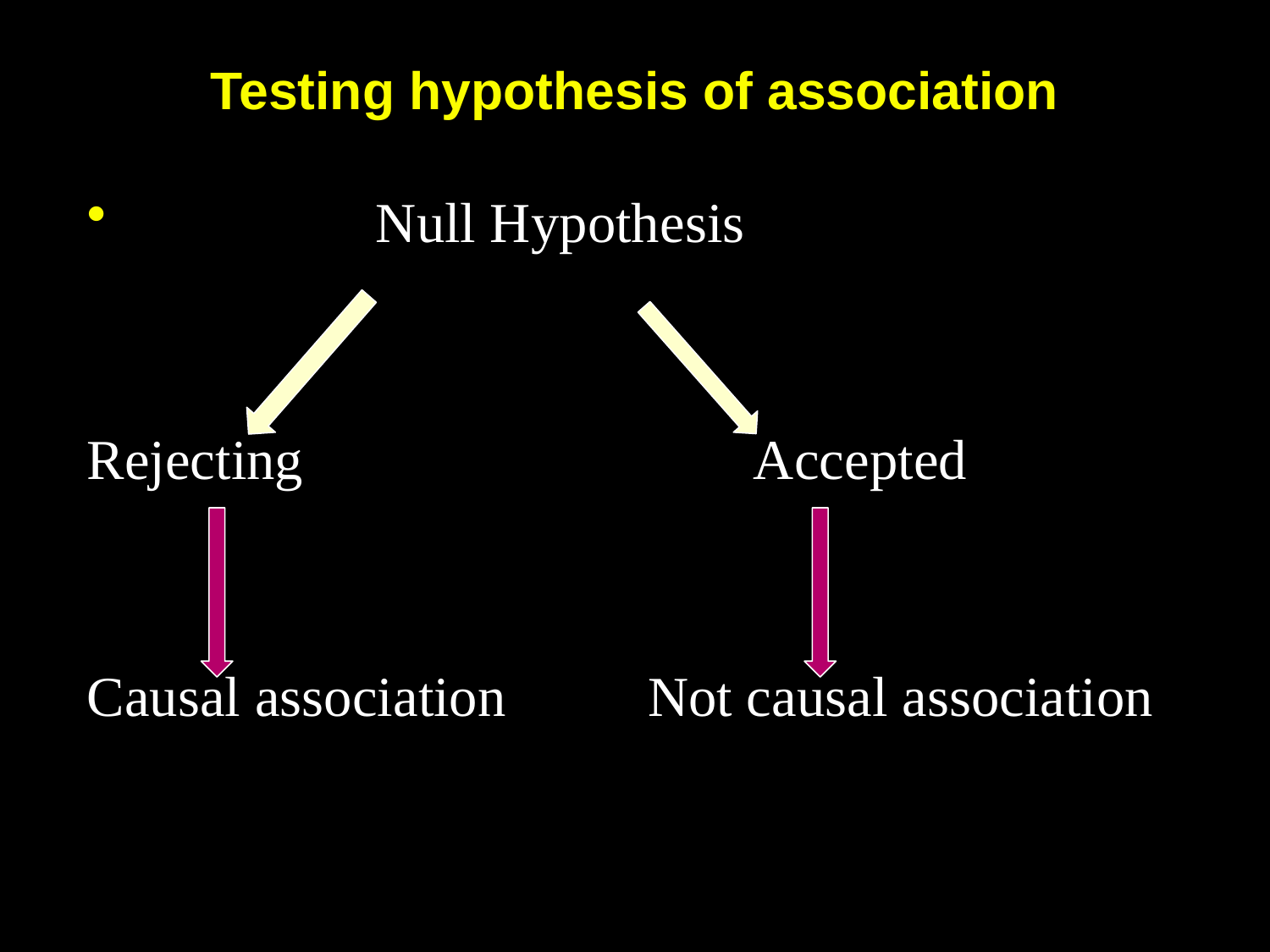

# Testing hypothesis of association
                 Null Hypothesis

Rejecting                                Accepted

Causal association          Not causal association